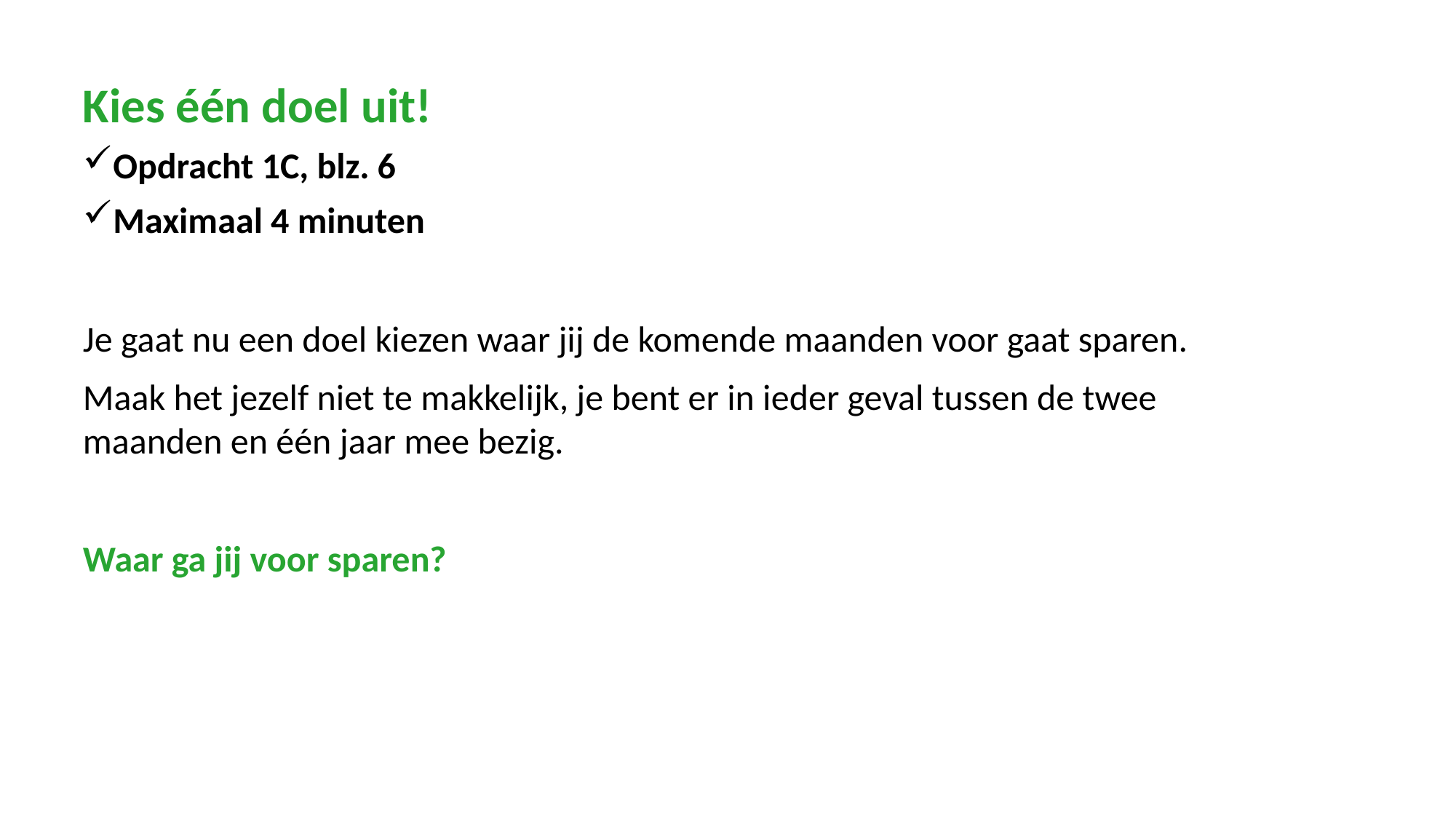

Kies één doel uit!
Opdracht 1C, blz. 6
Maximaal 4 minuten

Je gaat nu een doel kiezen waar jij de komende maanden voor gaat sparen.
Maak het jezelf niet te makkelijk, je bent er in ieder geval tussen de twee maanden en één jaar mee bezig.

Waar ga jij voor sparen?